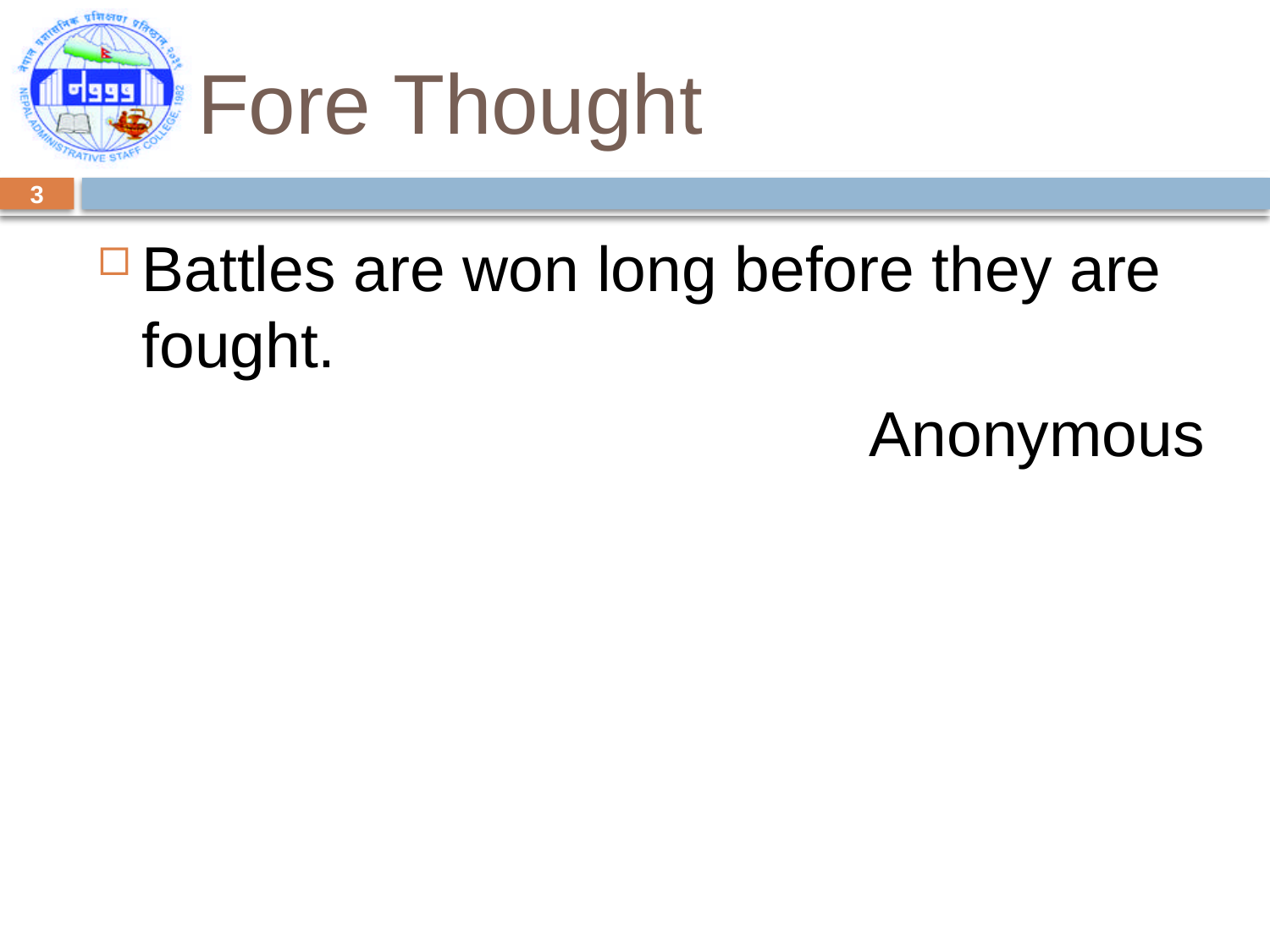

# Fore Thought
3
Battles are won long before they are fought.
Anonymous